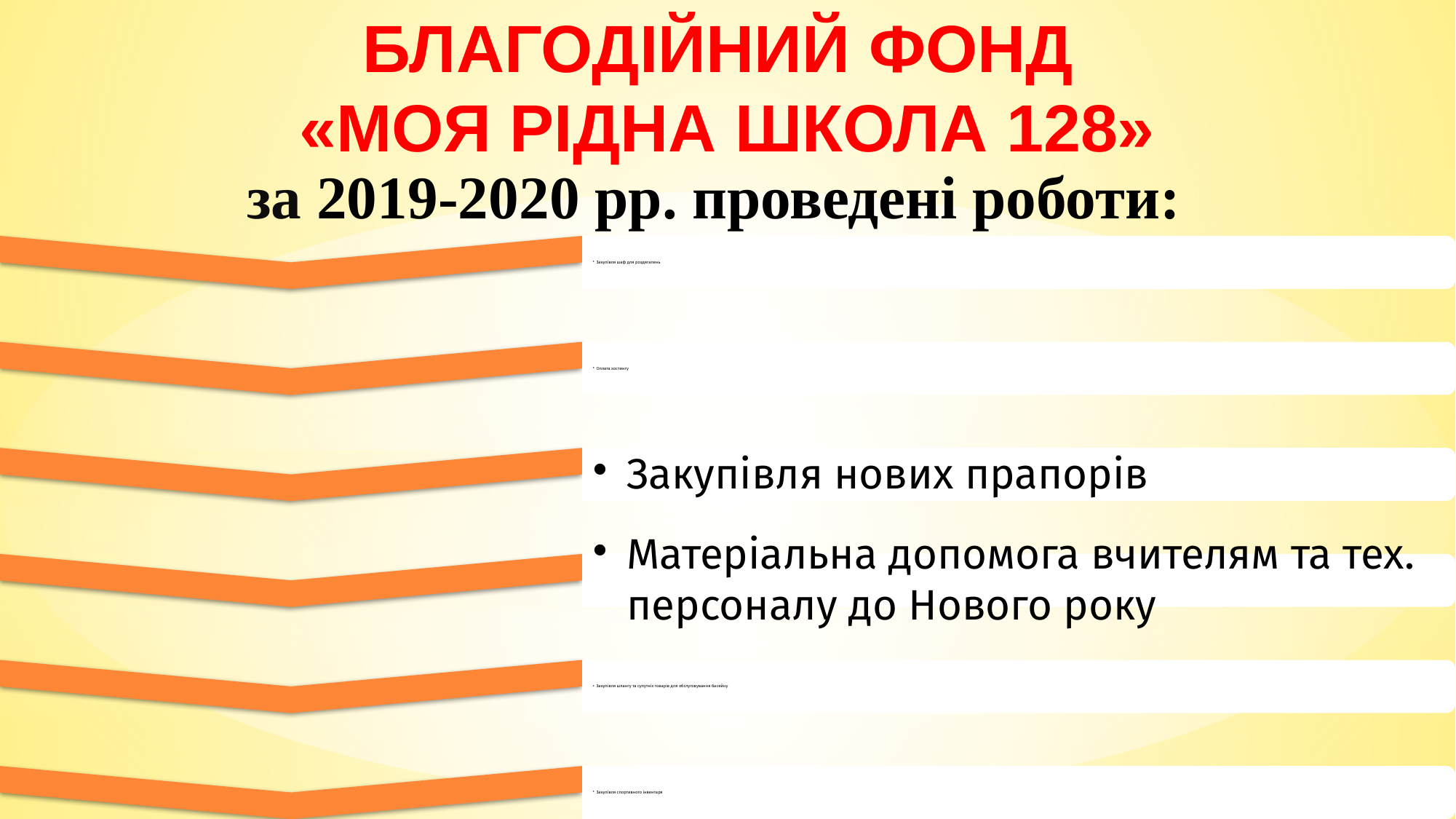

Благодійний фонд
«Моя рідна школа 128»
за 2019-2020 рр. проведені роботи:
Закупівля шаф для роздягалень
Оплата хостингу
Закупівля нових прапорів
Матеріальна допомога вчителям та тех. персоналу до Нового року
Закупівля шлангу та супутніх товарів для обслуговування басейну
Закупівля спортивного інвентаря